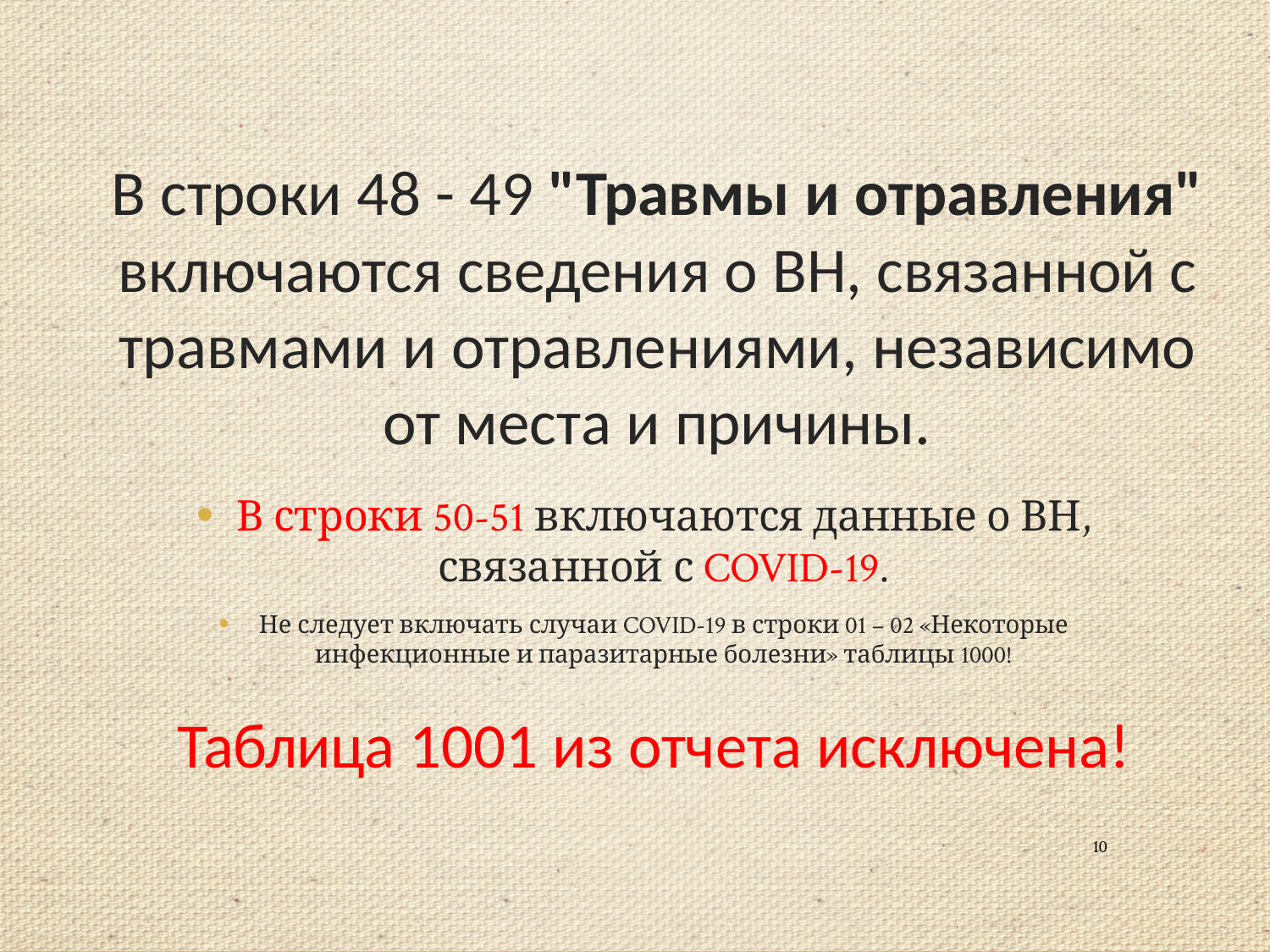

# В строки 48 - 49 "Травмы и отравления" включаются сведения о ВН, связанной с травмами и отравлениями, независимо от места и причины.
В строки 50-51 включаются данные о ВН, связанной с COVID-19.
Не следует включать случаи COVID-19 в строки 01 – 02 «Некоторые инфекционные и паразитарные болезни» таблицы 1000!
Таблица 1001 из отчета исключена!
10